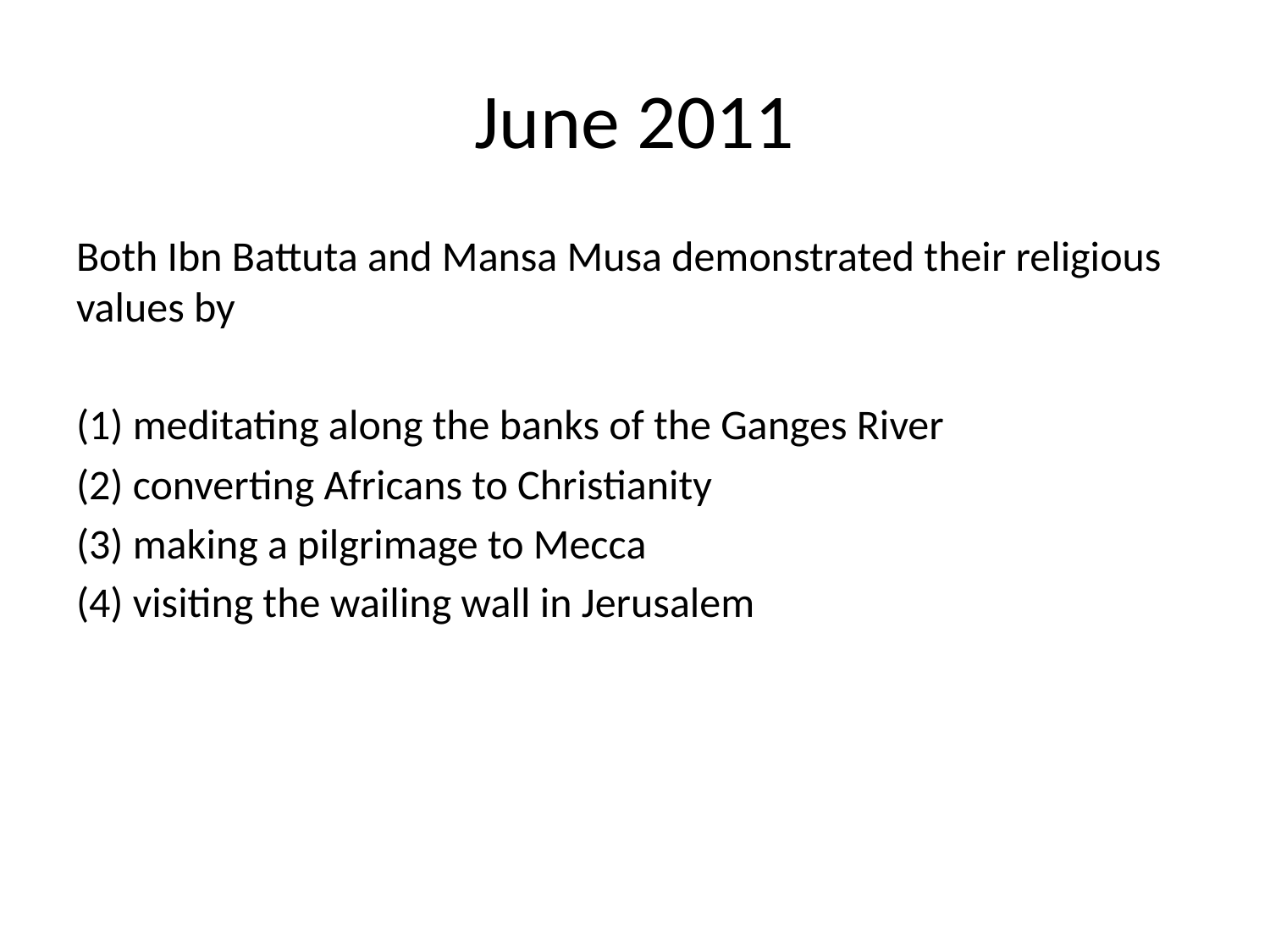

# June 2011
Both Ibn Battuta and Mansa Musa demonstrated their religious values by

(1) meditating along the banks of the Ganges River
(2) converting Africans to Christianity
(3) making a pilgrimage to Mecca
(4) visiting the wailing wall in Jerusalem